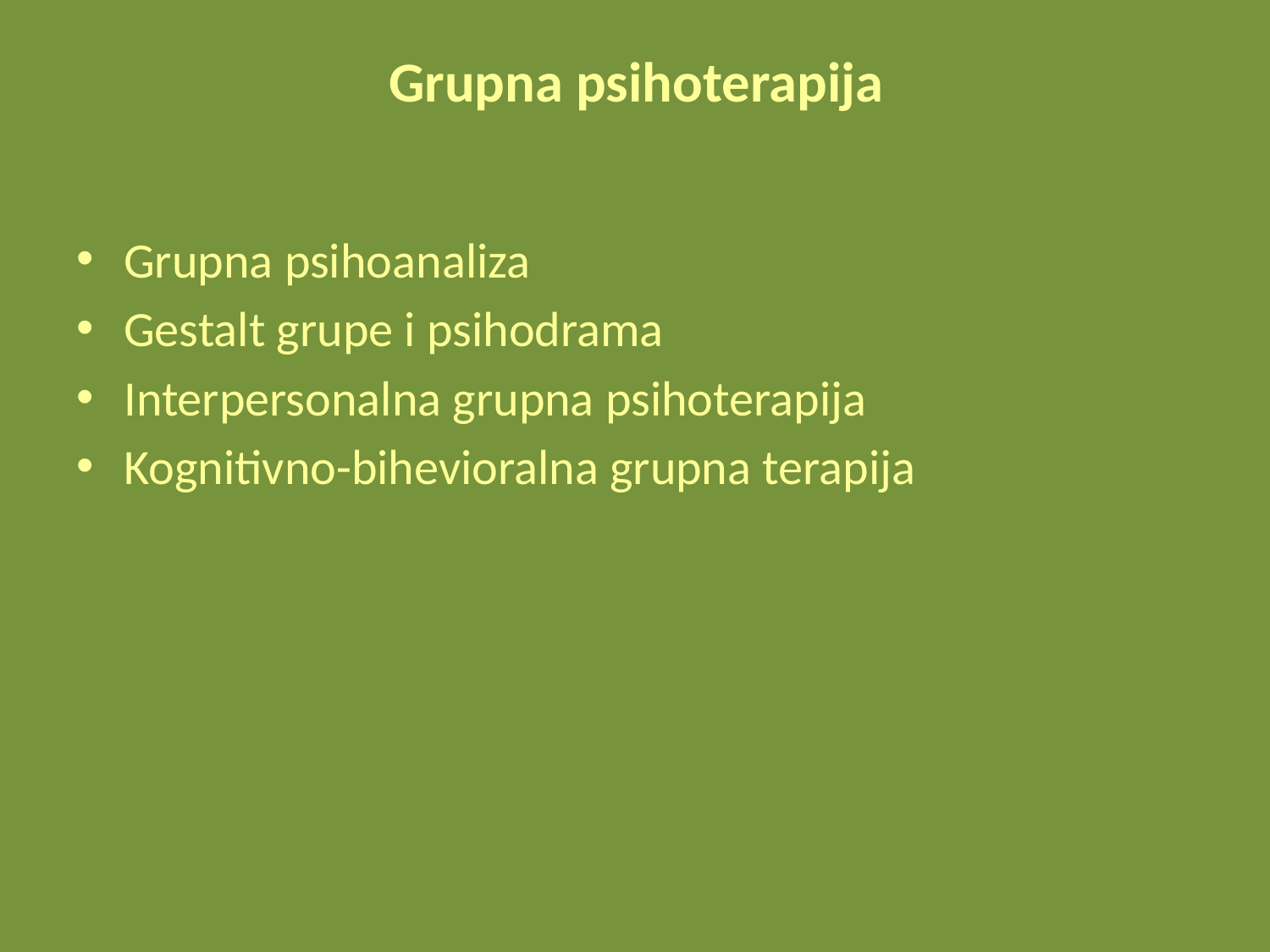

# Grupna psihoterapija
Grupna psihoanaliza
Gestalt grupe i psihodrama
Interpersonalna grupna psihoterapija
Kognitivno-bihevioralna grupna terapija